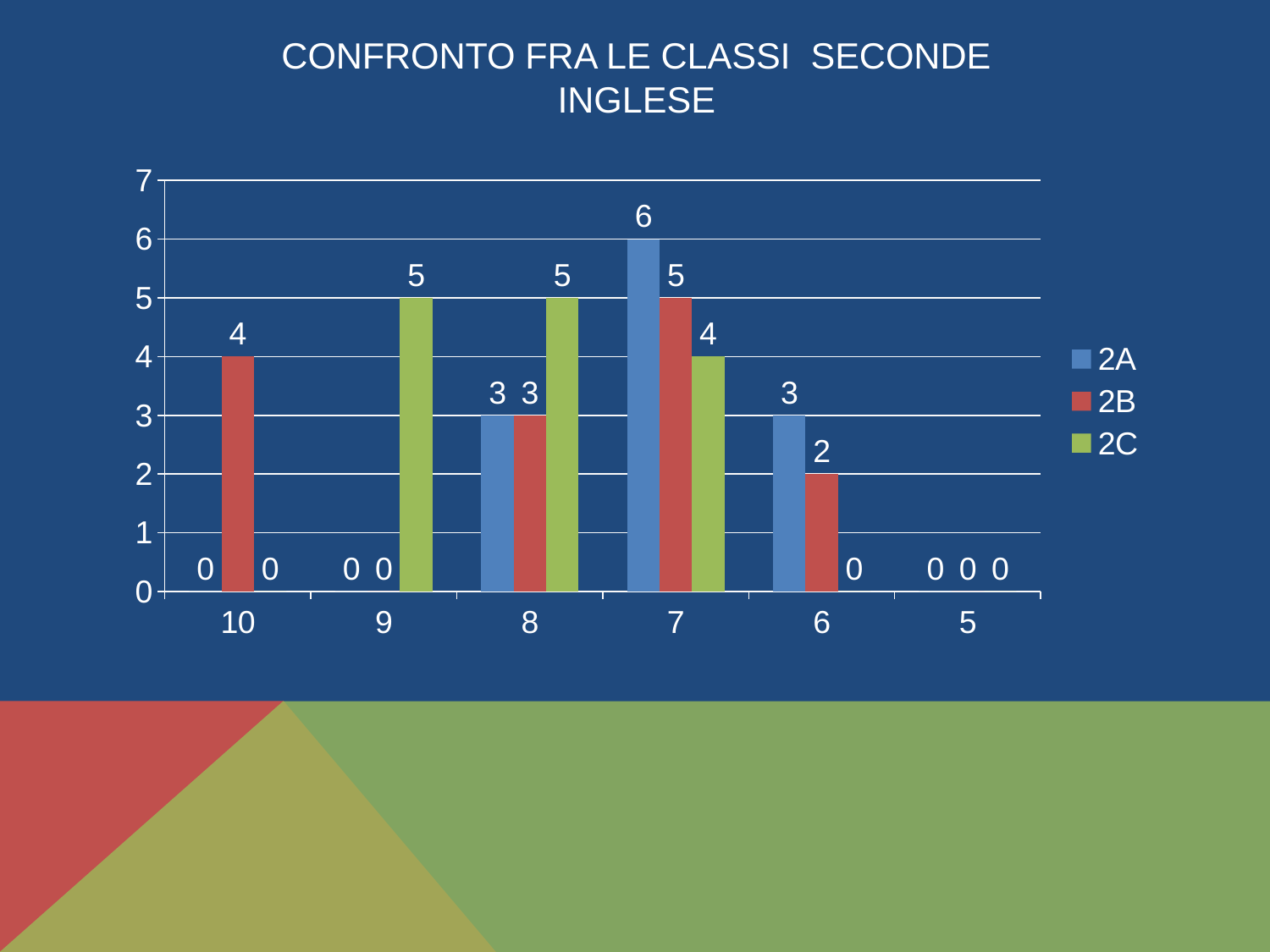

# CONFRONTO FRA LE CLASSI  SECONDE INGLESE

### Chart

| Category | 2A | 2B | 2C |
|---|---|---|---|
| 10 | 0.0 | 4.0 | 0.0 |
| 9 | 0.0 | 0.0 | 5.0 |
| 8 | 3.0 | 3.0 | 5.0 |
| 7 | 6.0 | 5.0 | 4.0 |
| 6 | 3.0 | 2.0 | 0.0 |
| 5 | 0.0 | 0.0 | 0.0 |